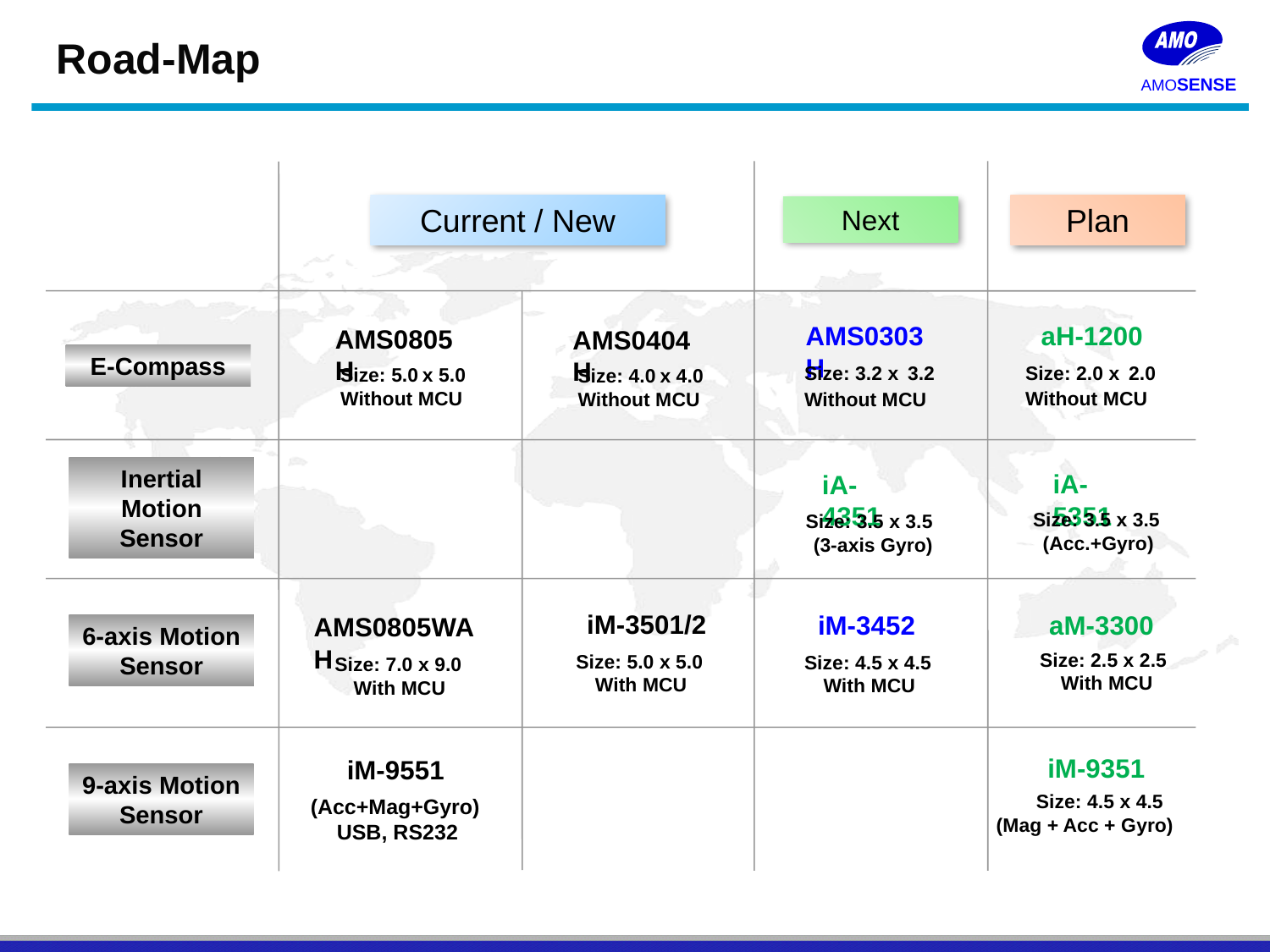

Road-Map

Current / New
Next
Plan

aH-1200
Size: 2.0 x 2.0
Without MCU
AMS0303H
AMS0805H
AMS0404H
E-Compass
Size: 3.2 x 3.2
Without MCU
Size: 5.0 x 5.0
Without MCU
Size: 4.0 x 4.0
Without MCU

iA-5351
iA-4351
Inertial Motion
Sensor
Size: 3.5 x 3.5
(Acc.+Gyro)
Size: 3.5 x 3.5
(3-axis Gyro)

iM-3501/2
aM-3300
iM-3452
AMS0805WAH
6-axis Motion
Sensor
Size: 2.5 x 2.5
With MCU
Size: 5.0 x 5.0
With MCU
Size: 4.5 x 4.5
With MCU
Size: 7.0 x 9.0
With MCU

iM-9351
iM-9551
9-axis Motion
Sensor
Size: 4.5 x 4.5
(Mag + Acc + Gyro)
(Acc+Mag+Gyro)
USB, RS232